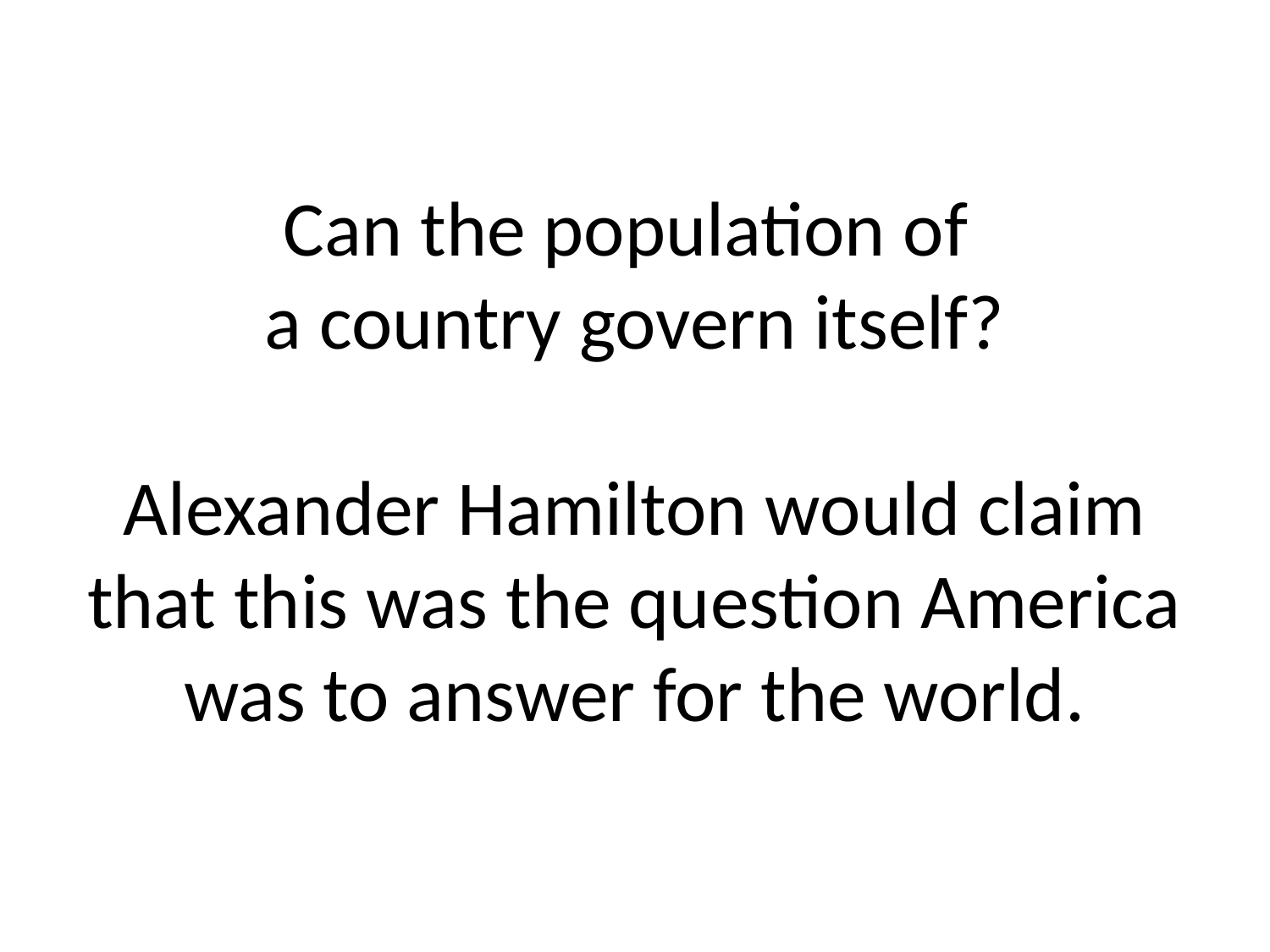

# Can the population of a country govern itself? Alexander Hamilton would claim that this was the question America was to answer for the world.